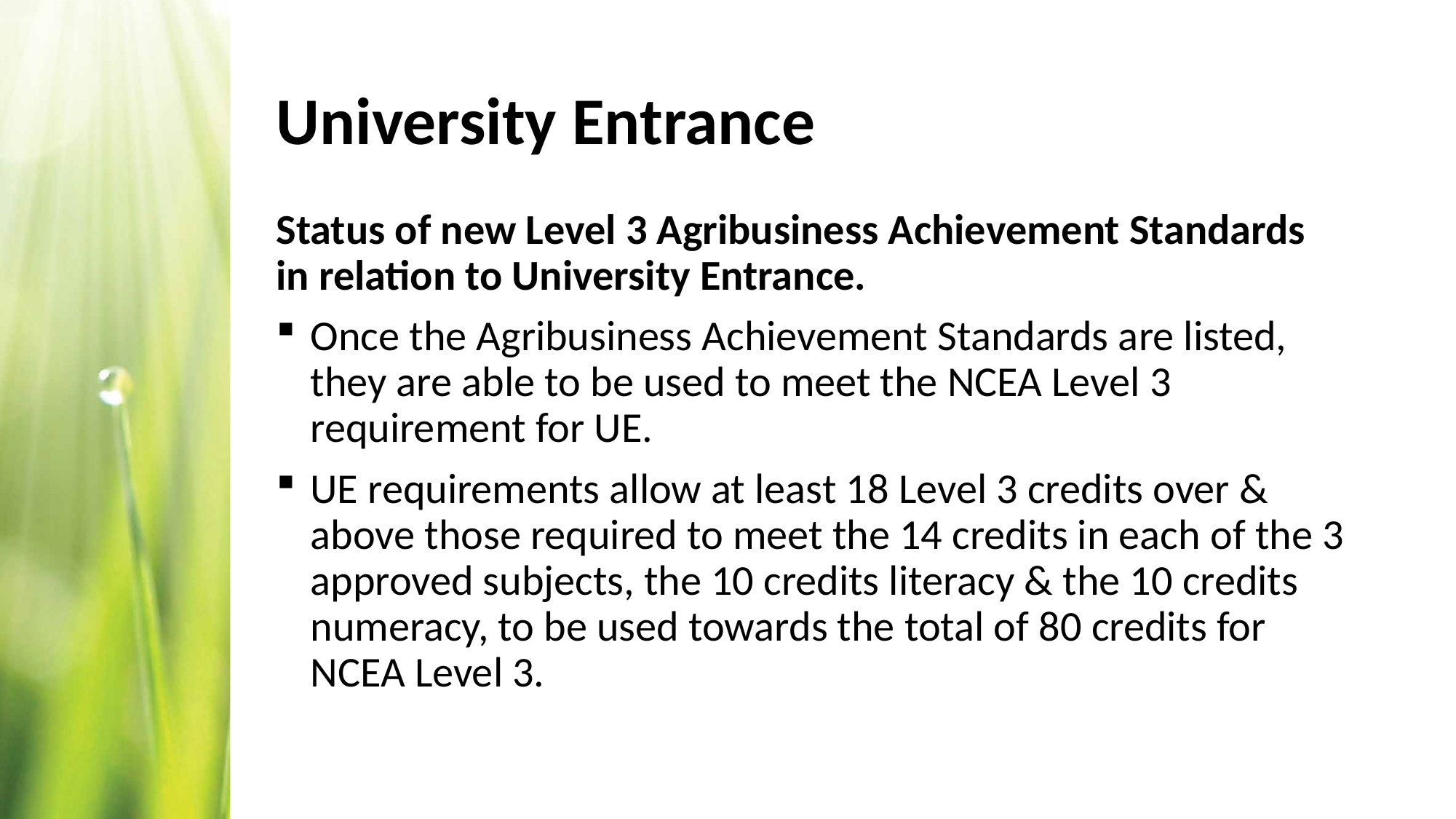

# University Entrance
Status of new Level 3 Agribusiness Achievement Standards in relation to University Entrance.
Once the Agribusiness Achievement Standards are listed, they are able to be used to meet the NCEA Level 3 requirement for UE.
UE requirements allow at least 18 Level 3 credits over & above those required to meet the 14 credits in each of the 3 approved subjects, the 10 credits literacy & the 10 credits numeracy, to be used towards the total of 80 credits for NCEA Level 3.